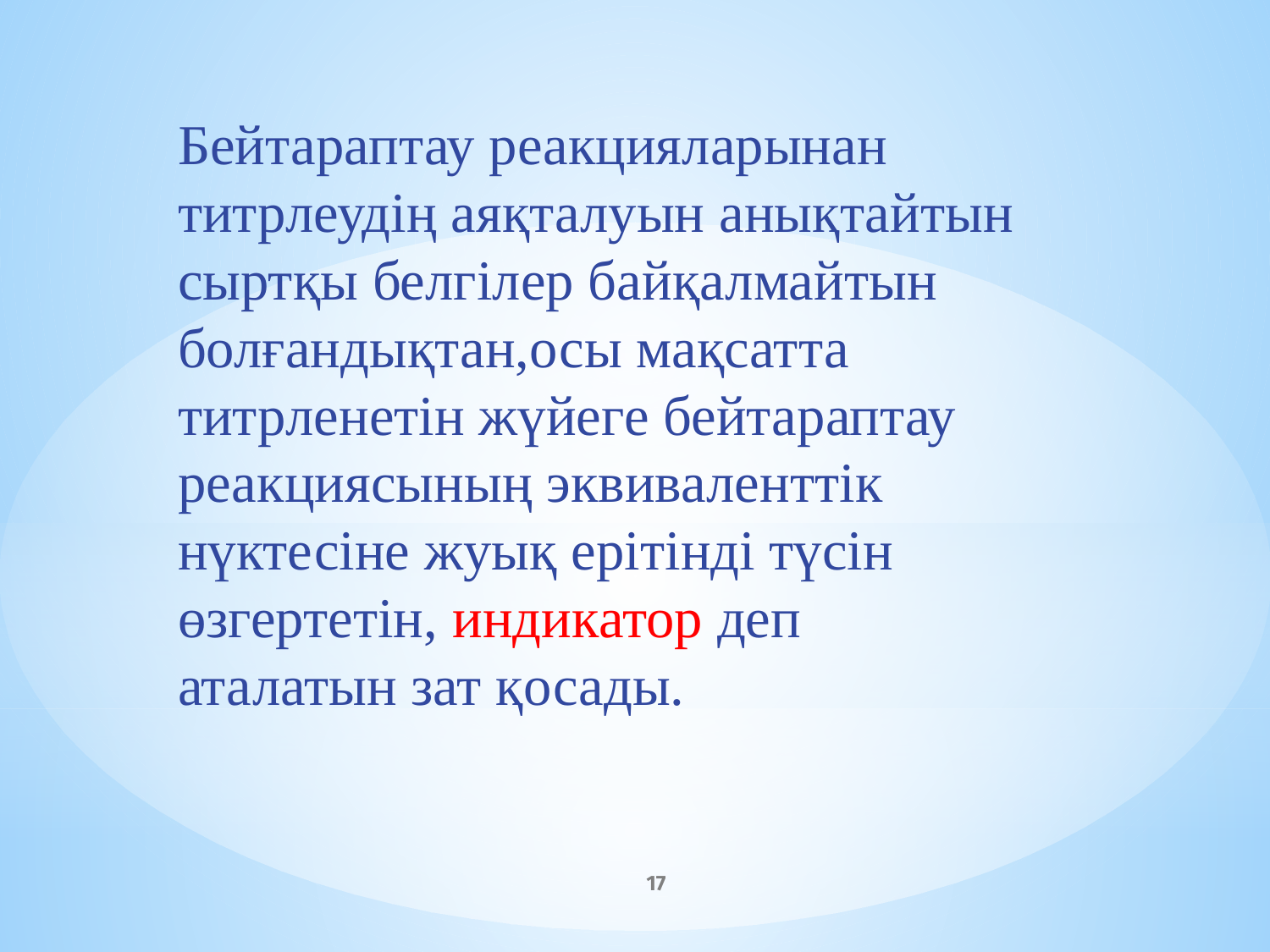

Бейтараптау реакцияларынан титрлеудің аяқталуын анықтайтын сыртқы белгілер байқалмайтын болғандықтан,осы мақсатта титрленетін жүйеге бейтараптау реакциясының эквиваленттік нүктесіне жуық ерітінді түсін өзгертетін, индикатор деп аталатын зат қосады.
17